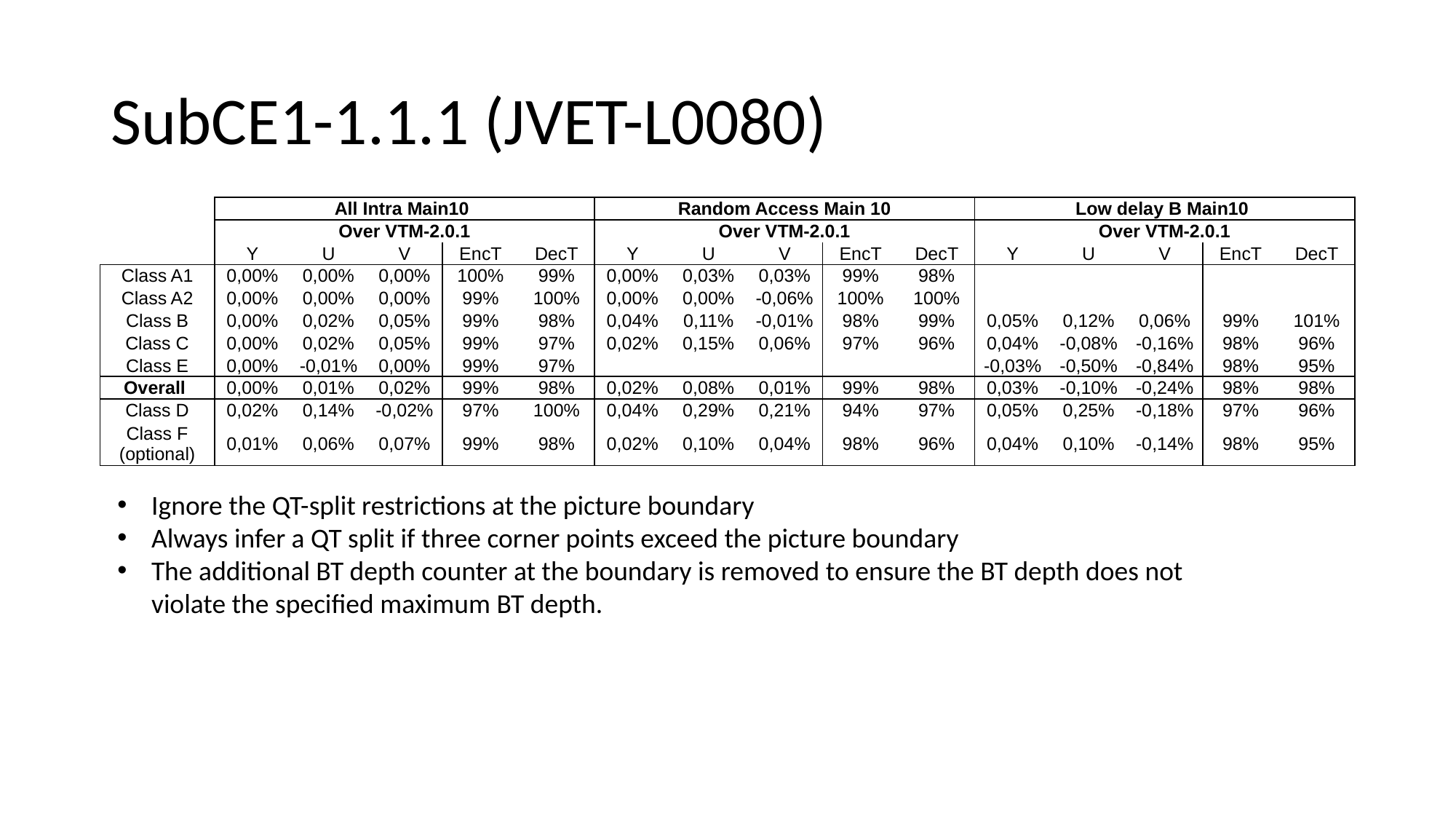

# SubCE1-1.1.1 (JVET-L0080)
|  | All Intra Main10 |  |  |  |  | Random Access Main 10 |  |  |  |  | Low delay B Main10 |  |  |  |  |
| --- | --- | --- | --- | --- | --- | --- | --- | --- | --- | --- | --- | --- | --- | --- | --- |
|  | Over VTM-2.0.1 |  |  |  |  | Over VTM-2.0.1 |  |  |  |  | Over VTM-2.0.1 |  |  |  |  |
|  | Y | U | V | EncT | DecT | Y | U | V | EncT | DecT | Y | U | V | EncT | DecT |
| Class A1 | 0,00% | 0,00% | 0,00% | 100% | 99% | 0,00% | 0,03% | 0,03% | 99% | 98% |  |  |  |  |  |
| Class A2 | 0,00% | 0,00% | 0,00% | 99% | 100% | 0,00% | 0,00% | -0,06% | 100% | 100% |  |  |  |  |  |
| Class B | 0,00% | 0,02% | 0,05% | 99% | 98% | 0,04% | 0,11% | -0,01% | 98% | 99% | 0,05% | 0,12% | 0,06% | 99% | 101% |
| Class C | 0,00% | 0,02% | 0,05% | 99% | 97% | 0,02% | 0,15% | 0,06% | 97% | 96% | 0,04% | -0,08% | -0,16% | 98% | 96% |
| Class E | 0,00% | -0,01% | 0,00% | 99% | 97% |  |  |  |  |  | -0,03% | -0,50% | -0,84% | 98% | 95% |
| Overall | 0,00% | 0,01% | 0,02% | 99% | 98% | 0,02% | 0,08% | 0,01% | 99% | 98% | 0,03% | -0,10% | -0,24% | 98% | 98% |
| Class D | 0,02% | 0,14% | -0,02% | 97% | 100% | 0,04% | 0,29% | 0,21% | 94% | 97% | 0,05% | 0,25% | -0,18% | 97% | 96% |
| Class F (optional) | 0,01% | 0,06% | 0,07% | 99% | 98% | 0,02% | 0,10% | 0,04% | 98% | 96% | 0,04% | 0,10% | -0,14% | 98% | 95% |
Ignore the QT-split restrictions at the picture boundary
Always infer a QT split if three corner points exceed the picture boundary
The additional BT depth counter at the boundary is removed to ensure the BT depth does not
violate the specified maximum BT depth.